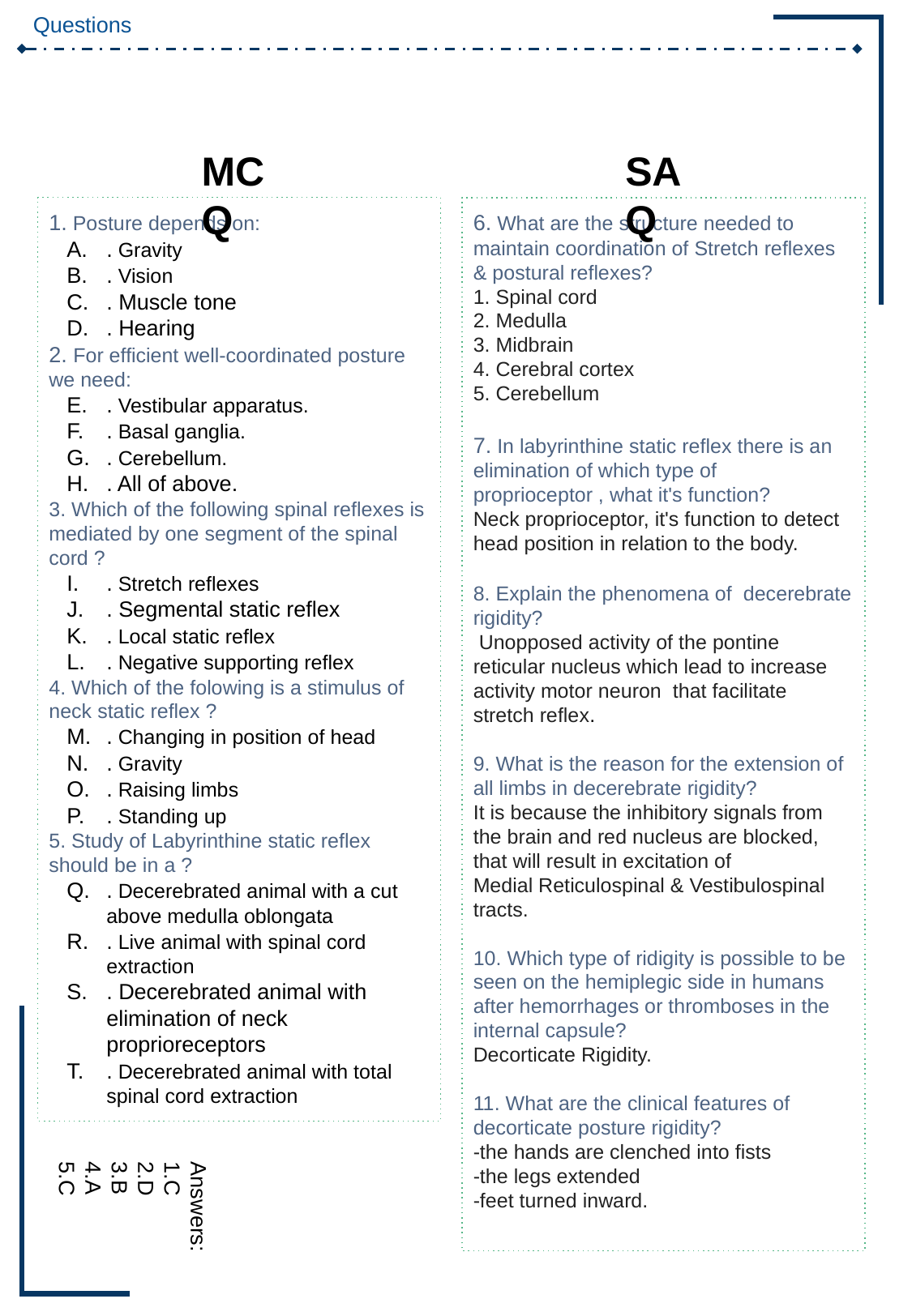

MCQ
SAQ
1. Posture depends on:
. Gravity
. Vision
. Muscle tone
. Hearing
2. For efficient well-coordinated posture we need:
. Vestibular apparatus.
. Basal ganglia.
. Cerebellum.
. All of above.
3. Which of the following spinal reflexes is mediated by one segment of the spinal cord ?
. Stretch reflexes
. Segmental static reflex
. Local static reflex
. Negative supporting reflex
4. Which of the folowing is a stimulus of neck static reflex ?
. Changing in position of head
. Gravity
. Raising limbs
. Standing up
5. Study of Labyrinthine static reflex should be in a ?
. Decerebrated animal with a cut above medulla oblongata
. Live animal with spinal cord extraction
. Decerebrated animal with elimination of neck proprioreceptors
. Decerebrated animal with total spinal cord extraction
6. What are the structure needed to maintain coordination of Stretch reflexes & postural reflexes?
1. Spinal cord
2. Medulla
3. Midbrain
4. Cerebral cortex
5. Cerebellum

7. In labyrinthine static reflex there is an elimination of which type of proprioceptor , what it's function?
Neck proprioceptor, it's function to detect head position in relation to the body.

8. Explain the phenomena of  decerebrate rigidity?
 Unopposed activity of the pontine reticular nucleus which lead to increase activity motor neuron  that facilitate stretch reflex.

9. What is the reason for the extension of all limbs in decerebrate rigidity?
It is because the inhibitory signals from the brain and red nucleus are blocked, that will result in excitation of
Medial Reticulospinal & Vestibulospinal tracts.

10. Which type of ridigity is possible to be seen on the hemiplegic side in humans
after hemorrhages or thromboses in the internal capsule?
Decorticate Rigidity.

11. What are the clinical features of decorticate posture rigidity?
-the hands are clenched into fists
-the legs extended
-feet turned inward.

1-Which type of ridigity is possible to be seen on the hemiplegic side in humans
after hemorrhages or thromboses in the internal capsule?
Decorticate Rigidity.
2- What is the reason for the extension of all limbs in decerebrate rigidity?
It is because the inhibitory signals from the brain and red nucleus are blocked, that will result in excitation of
Medial Reticulospinal & Vestibulospinal tracts.
3- What are the clinical features of decorticate posture rigidity?
-the hands are clenched into fists
-the legs extended
-feet turned inward.
4- What are the structure needed to maintain coordination of Stretch reflexes & postural
reflexes?
1. Spinal cord
2. Medulla
3. Midbrain
4. Cerebral cortex
5. Cerebellum
Explain the phenomena of  decerebrate rigidity
Unopposed activity of the pontine reticular nucleus which lead to increase activity motor neuron  that facilitate stretch reflex
In labyrinthine static reflex there is an elimination of which type of proprioceptor , what it's function?
Answer:
Neck proprioceptor, it's function to detect head position in relation to the body.
Answers:
1.C
2.D
3.B
4.A
5.C